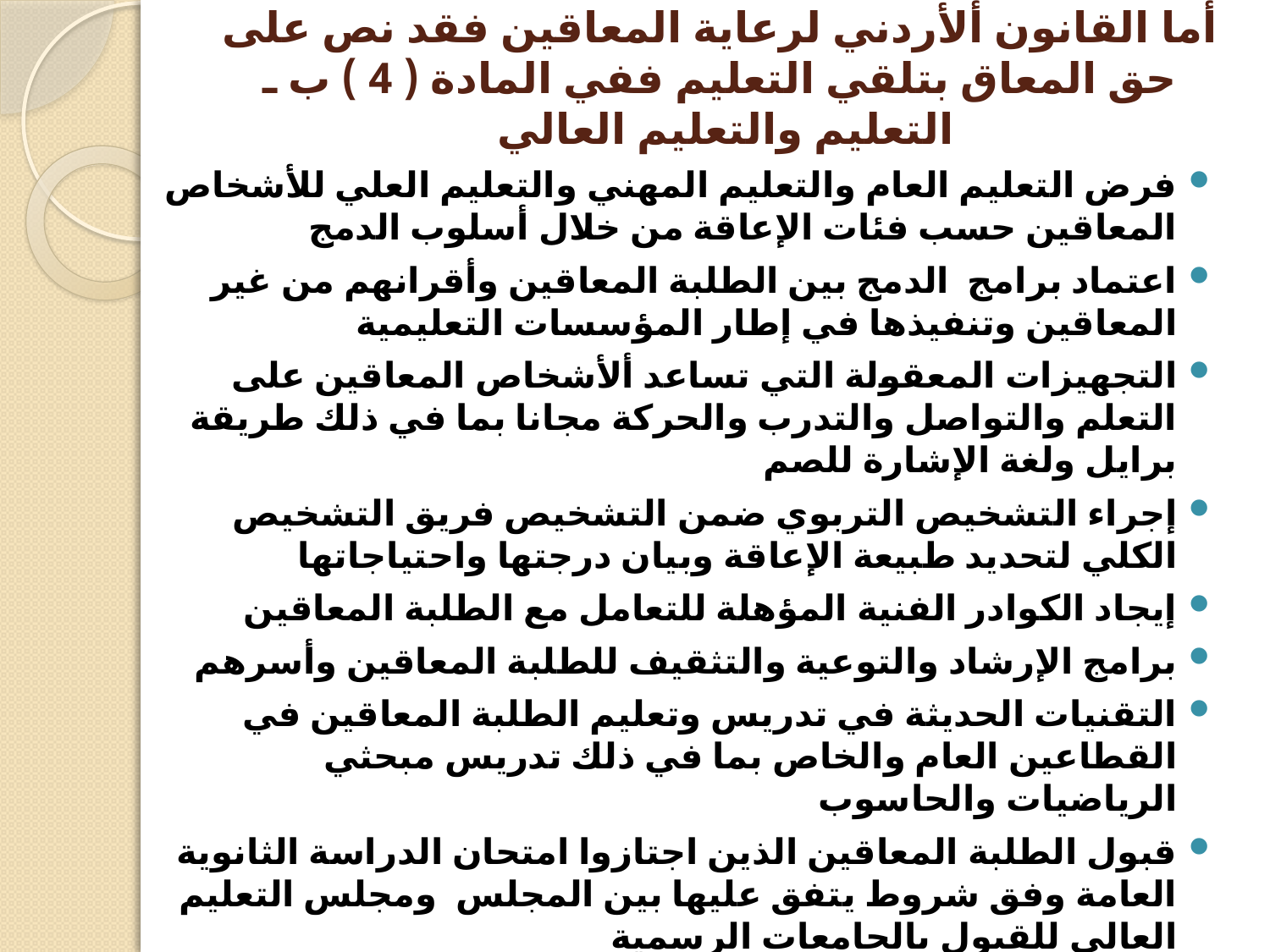

# أما القانون ألأردني لرعاية المعاقين فقد نص على حق المعاق بتلقي التعليم ففي المادة ( 4 ) ب ـ التعليم والتعليم العالي
فرض التعليم العام والتعليم المهني والتعليم العلي للأشخاص المعاقين حسب فئات الإعاقة من خلال أسلوب الدمج
اعتماد برامج  الدمج بين الطلبة المعاقين وأقرانهم من غير المعاقين وتنفيذها في إطار المؤسسات التعليمية
التجهيزات المعقولة التي تساعد ألأشخاص المعاقين على التعلم والتواصل والتدرب والحركة مجانا بما في ذلك طريقة برايل ولغة الإشارة للصم
إجراء التشخيص التربوي ضمن التشخيص فريق التشخيص الكلي لتحديد طبيعة الإعاقة وبيان درجتها واحتياجاتها
إيجاد الكوادر الفنية المؤهلة للتعامل مع الطلبة المعاقين
برامج الإرشاد والتوعية والتثقيف للطلبة المعاقين وأسرهم
التقنيات الحديثة في تدريس وتعليم الطلبة المعاقين في القطاعين العام والخاص بما في ذلك تدريس مبحثي الرياضيات والحاسوب
قبول الطلبة المعاقين الذين اجتازوا امتحان الدراسة الثانوية العامة وفق شروط يتفق عليها بين المجلس  ومجلس التعليم العالي للقبول بالجامعات الرسمية